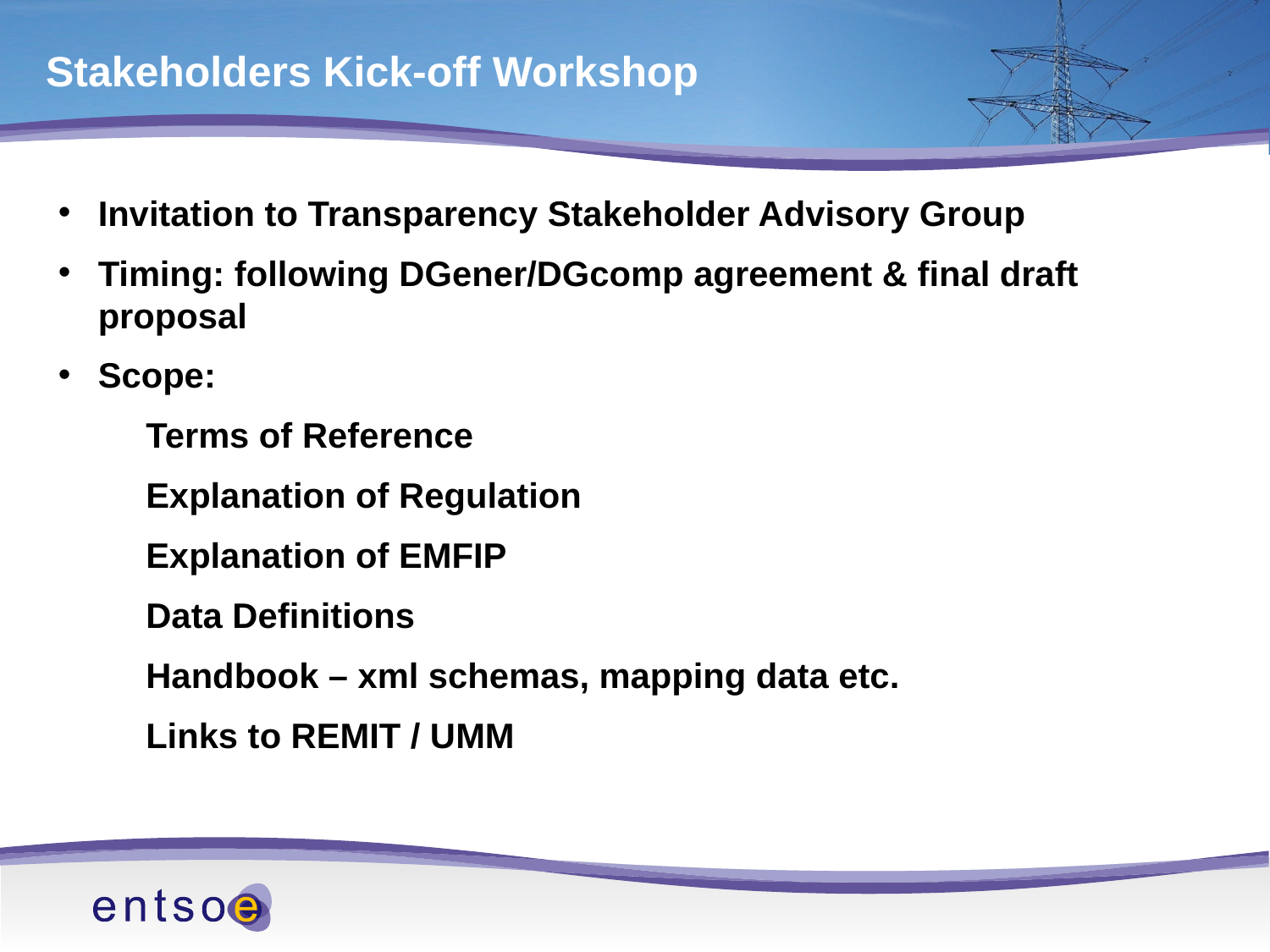

Stakeholders Kick-off Workshop
Invitation to Transparency Stakeholder Advisory Group
Timing: following DGener/DGcomp agreement & final draft proposal
Scope:
Terms of Reference
Explanation of Regulation
Explanation of EMFIP
Data Definitions
Handbook – xml schemas, mapping data etc.
Links to REMIT / UMM